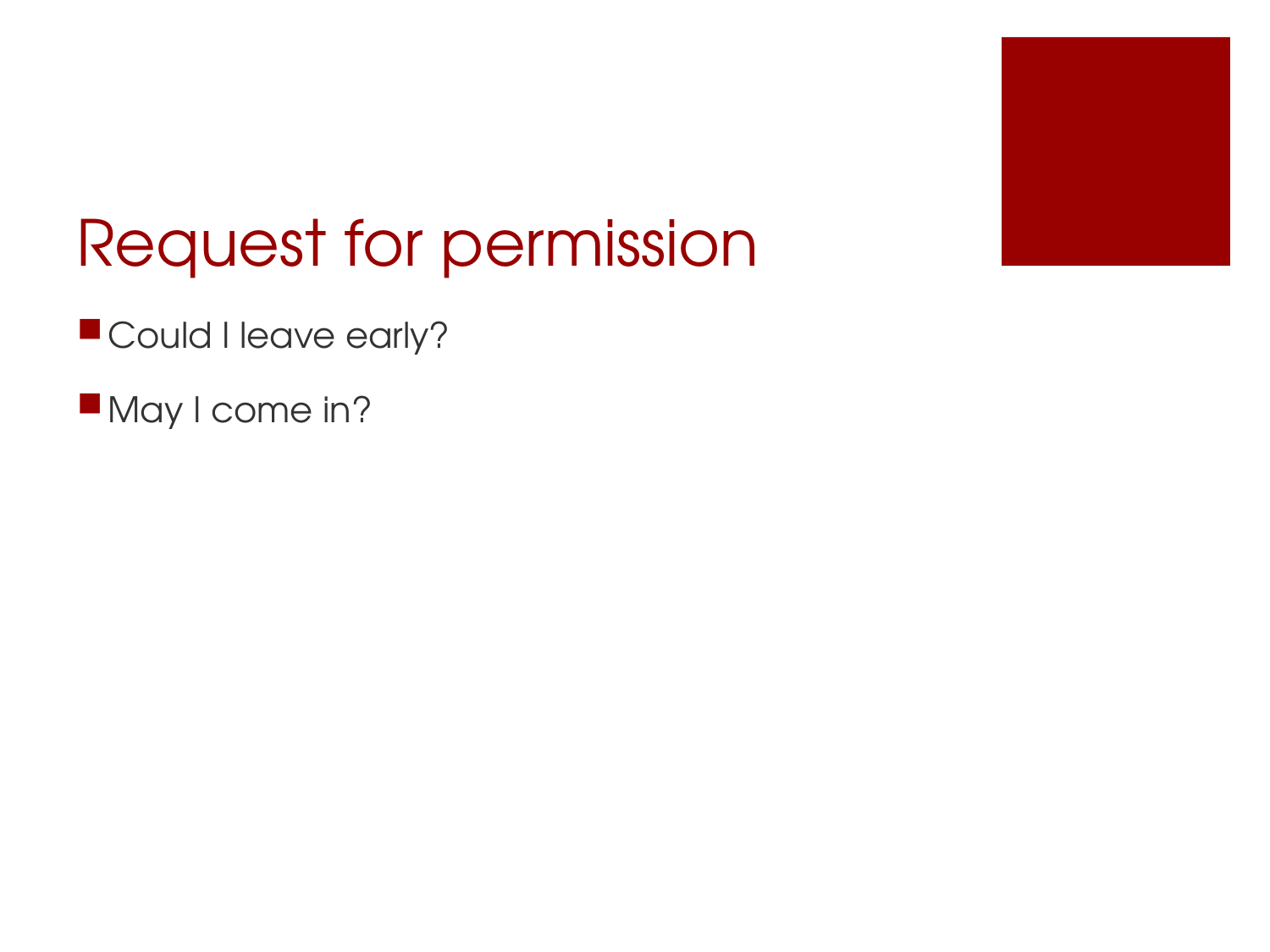

# Request for permission
Could I leave early?
May I come in?